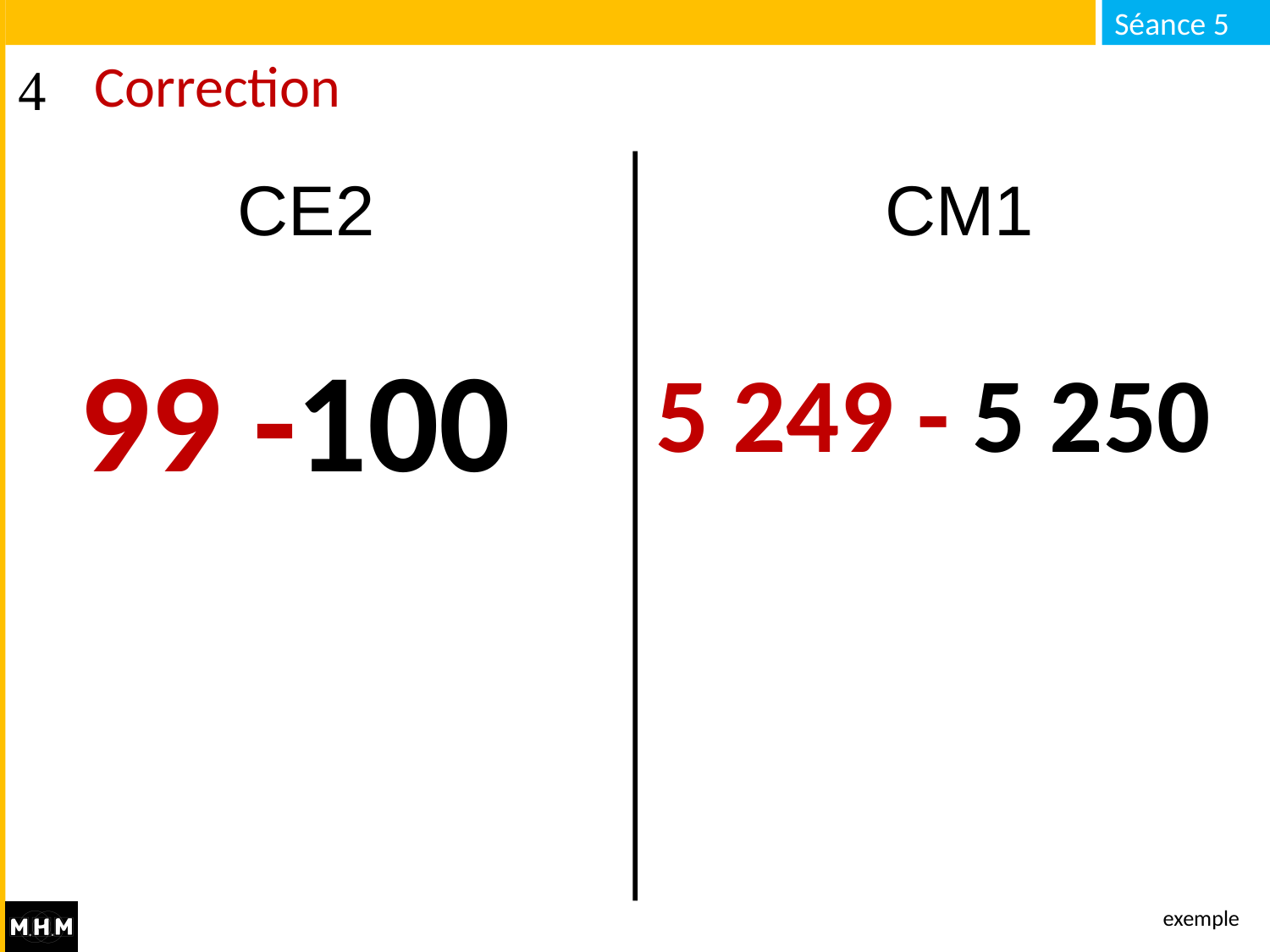

# Correction

CE2                          CM1
99 -
100
5 249 -
5 250
exemple